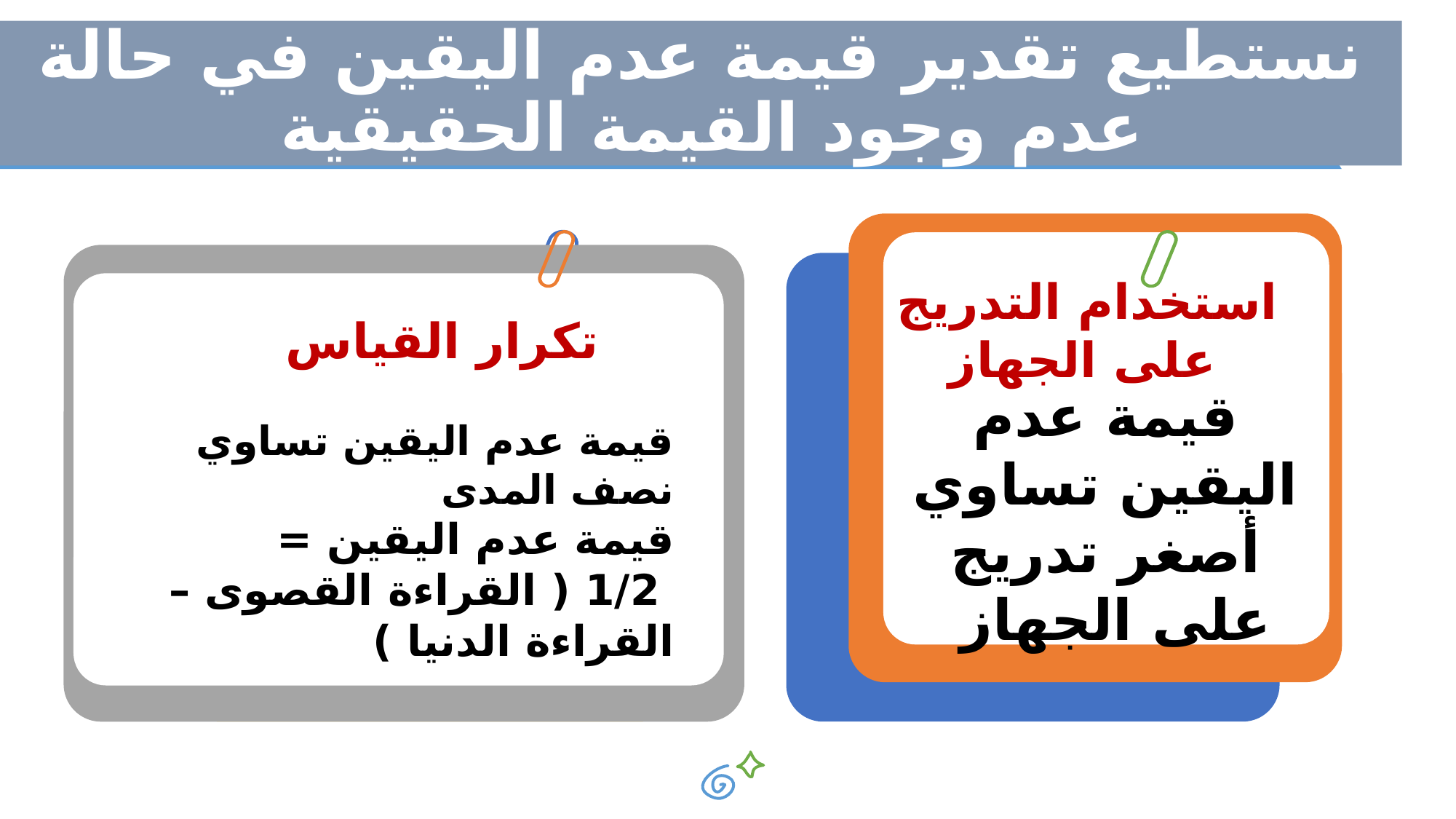

# نستطيع تقدير قيمة عدم اليقين في حالة عدم وجود القيمة الحقيقية

استخدام التدريج على الجهاز
تكرار القياس
قيمة عدم اليقين تساوي أصغر تدريج على الجهاز
قيمة عدم اليقين تساوي نصف المدى
قيمة عدم اليقين =
 1/2 ( القراءة القصوى – القراءة الدنيا )